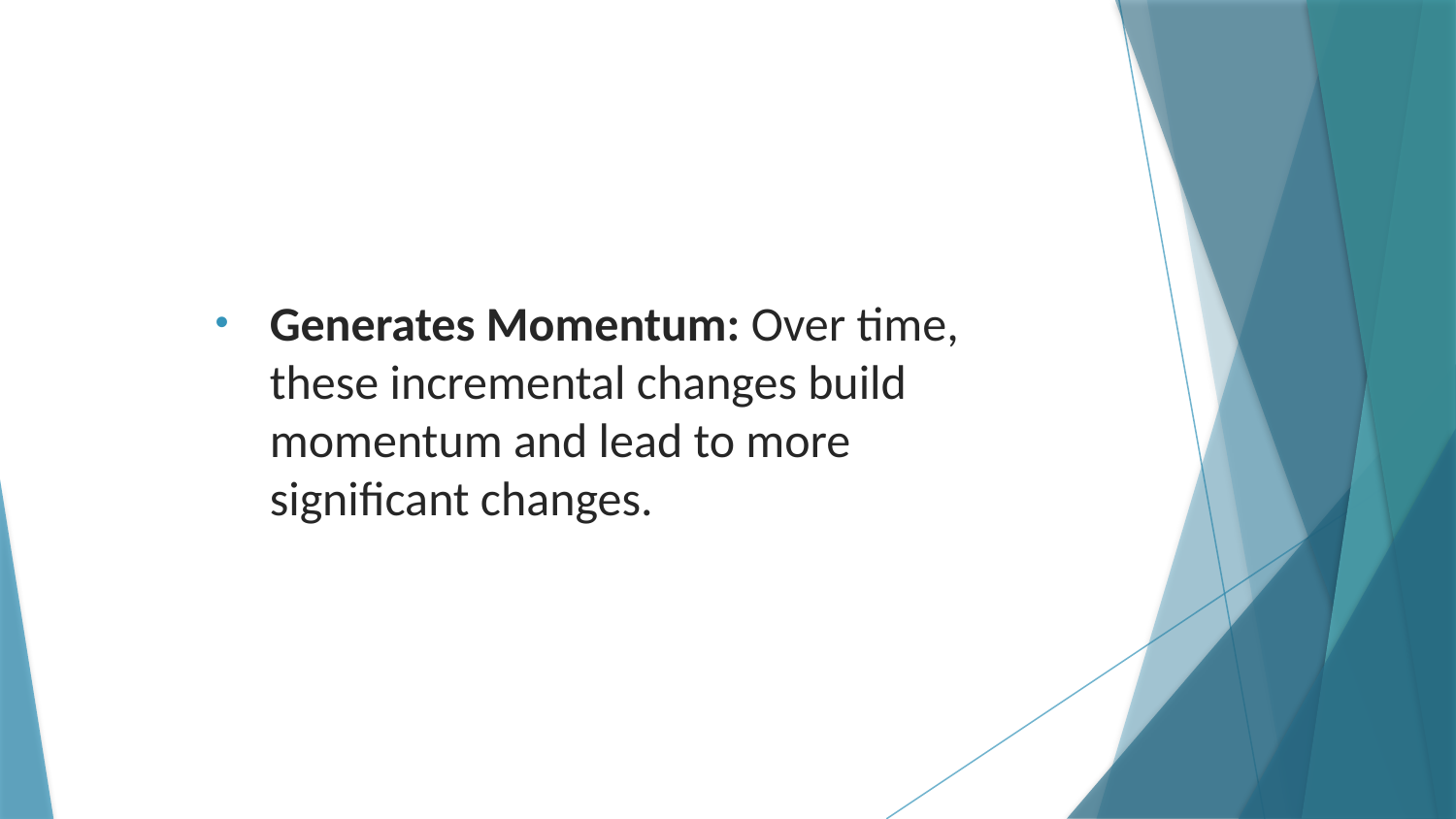

Generates Momentum: Over time, these incremental changes build momentum and lead to more significant changes.